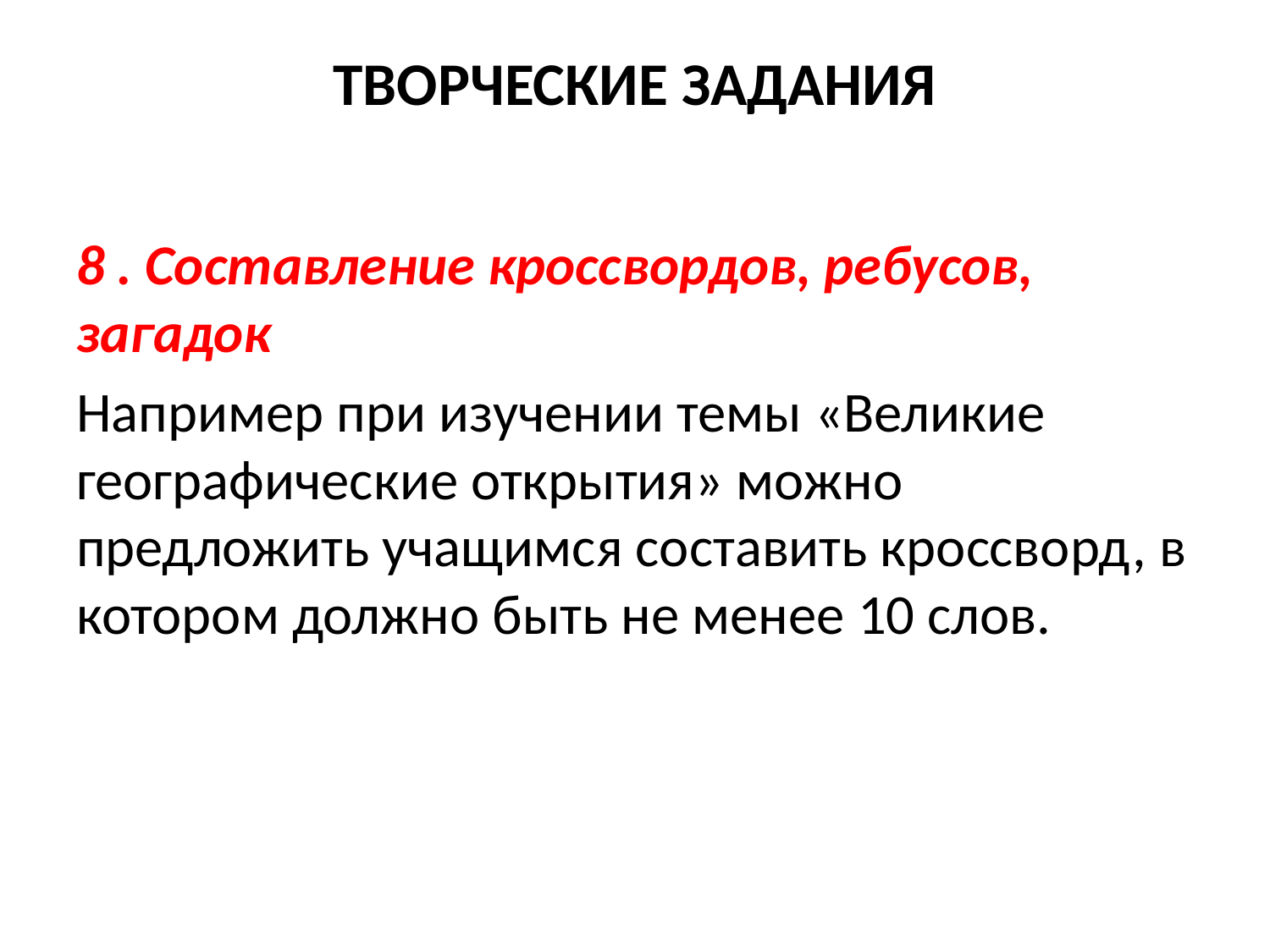

# ТВОРЧЕСКИЕ ЗАДАНИЯ
8 . Составление кроссвордов, ребусов, загадок
Например при изучении темы «Великие географические открытия» можно предложить учащимся составить кроссворд, в котором должно быть не менее 10 слов.